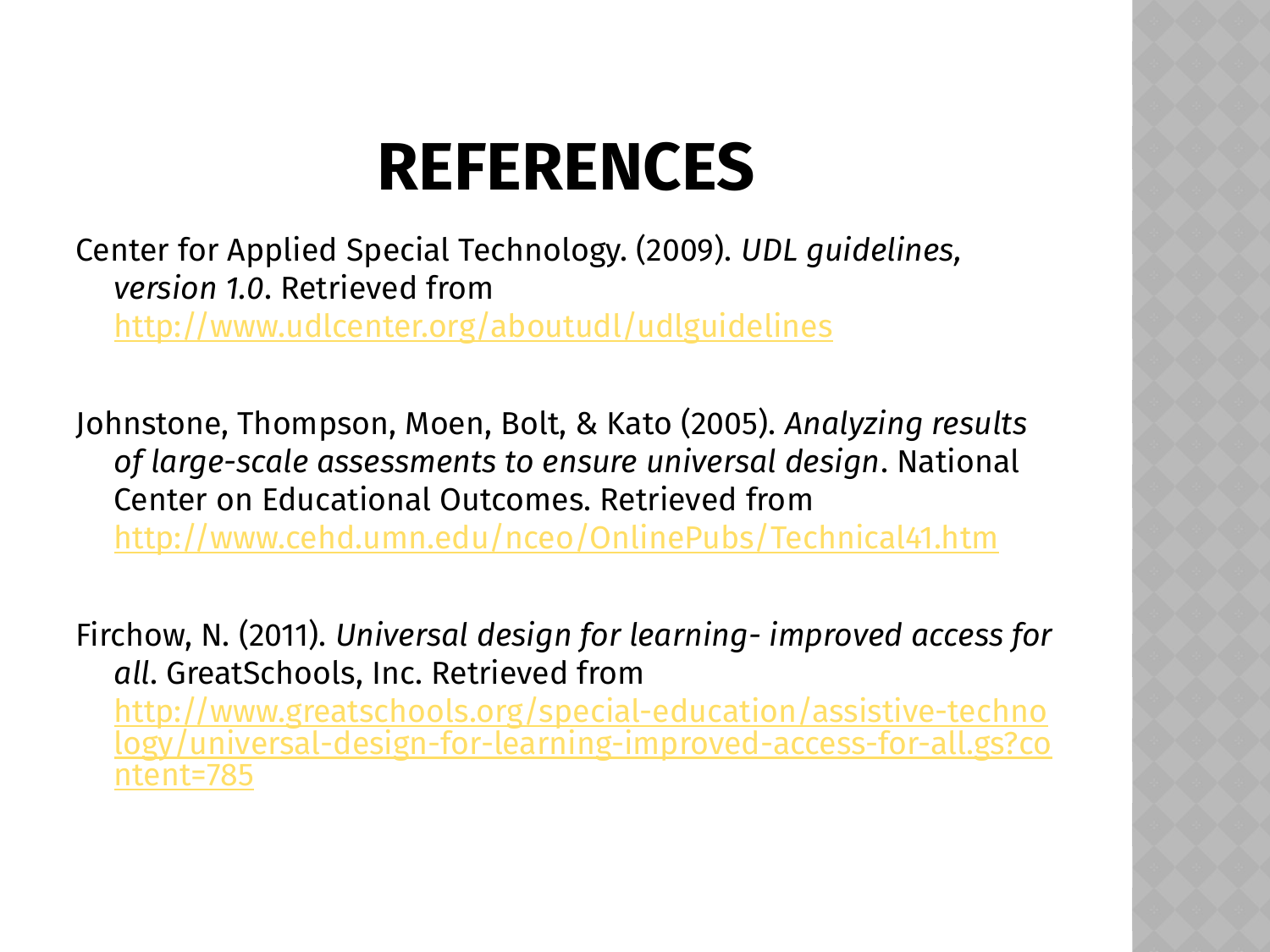

# references
Center for Applied Special Technology. (2009). UDL guidelines, version 1.0. Retrieved from http://www.udlcenter.org/aboutudl/udlguidelines

Johnstone, Thompson, Moen, Bolt, & Kato (2005). Analyzing results of large-scale assessments to ensure universal design. National Center on Educational Outcomes. Retrieved from http://www.cehd.umn.edu/nceo/OnlinePubs/Technical41.htm

Firchow, N. (2011). Universal design for learning- improved access for all. GreatSchools, Inc. Retrieved from http://www.greatschools.org/special-education/assistive-technology/universal-design-for-learning-improved-access-for-all.gs?content=785